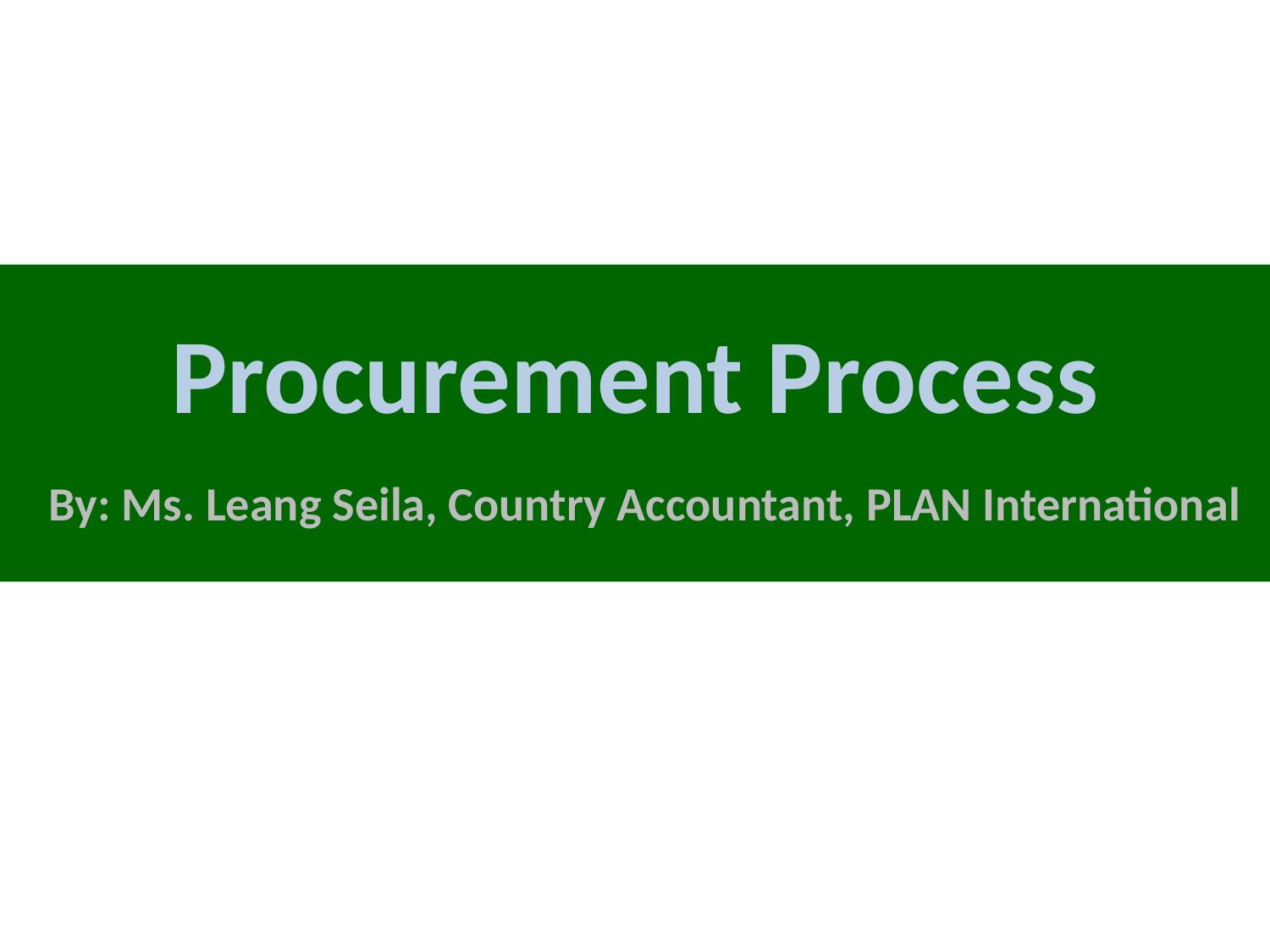

# Procurement Process By: Ms. Leang Seila, Country Accountant, PLAN International